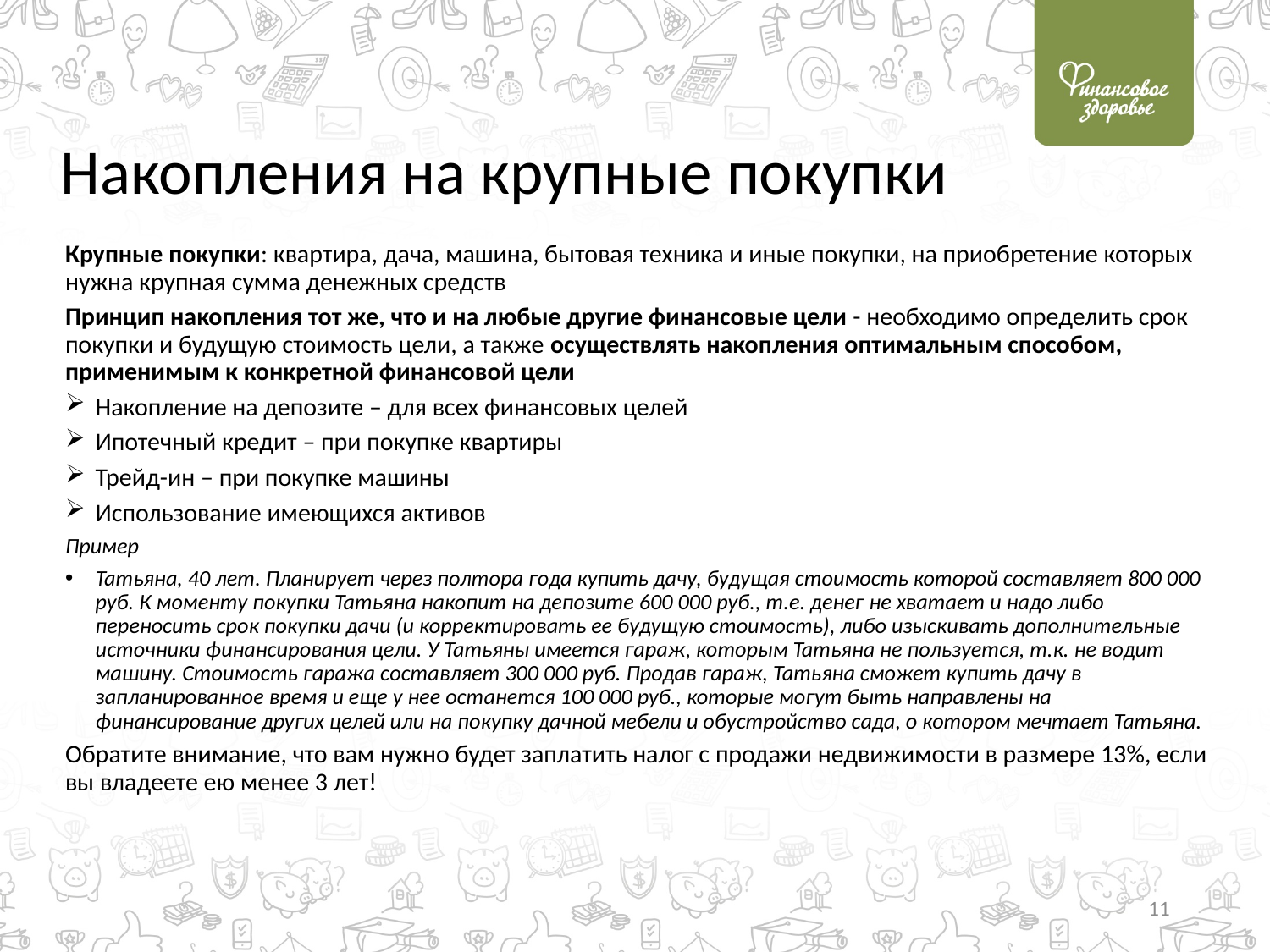

# Накопления на крупные покупки
Крупные покупки: квартира, дача, машина, бытовая техника и иные покупки, на приобретение которых нужна крупная сумма денежных средств
Принцип накопления тот же, что и на любые другие финансовые цели - необходимо определить срок покупки и будущую стоимость цели, а также осуществлять накопления оптимальным способом, применимым к конкретной финансовой цели
Накопление на депозите – для всех финансовых целей
Ипотечный кредит – при покупке квартиры
Трейд-ин – при покупке машины
Использование имеющихся активов
Пример
Татьяна, 40 лет. Планирует через полтора года купить дачу, будущая стоимость которой составляет 800 000 руб. К моменту покупки Татьяна накопит на депозите 600 000 руб., т.е. денег не хватает и надо либо переносить срок покупки дачи (и корректировать ее будущую стоимость), либо изыскивать дополнительные источники финансирования цели. У Татьяны имеется гараж, которым Татьяна не пользуется, т.к. не водит машину. Стоимость гаража составляет 300 000 руб. Продав гараж, Татьяна сможет купить дачу в запланированное время и еще у нее останется 100 000 руб., которые могут быть направлены на финансирование других целей или на покупку дачной мебели и обустройство сада, о котором мечтает Татьяна.
Обратите внимание, что вам нужно будет заплатить налог с продажи недвижимости в размере 13%, если вы владеете ею менее 3 лет!

11